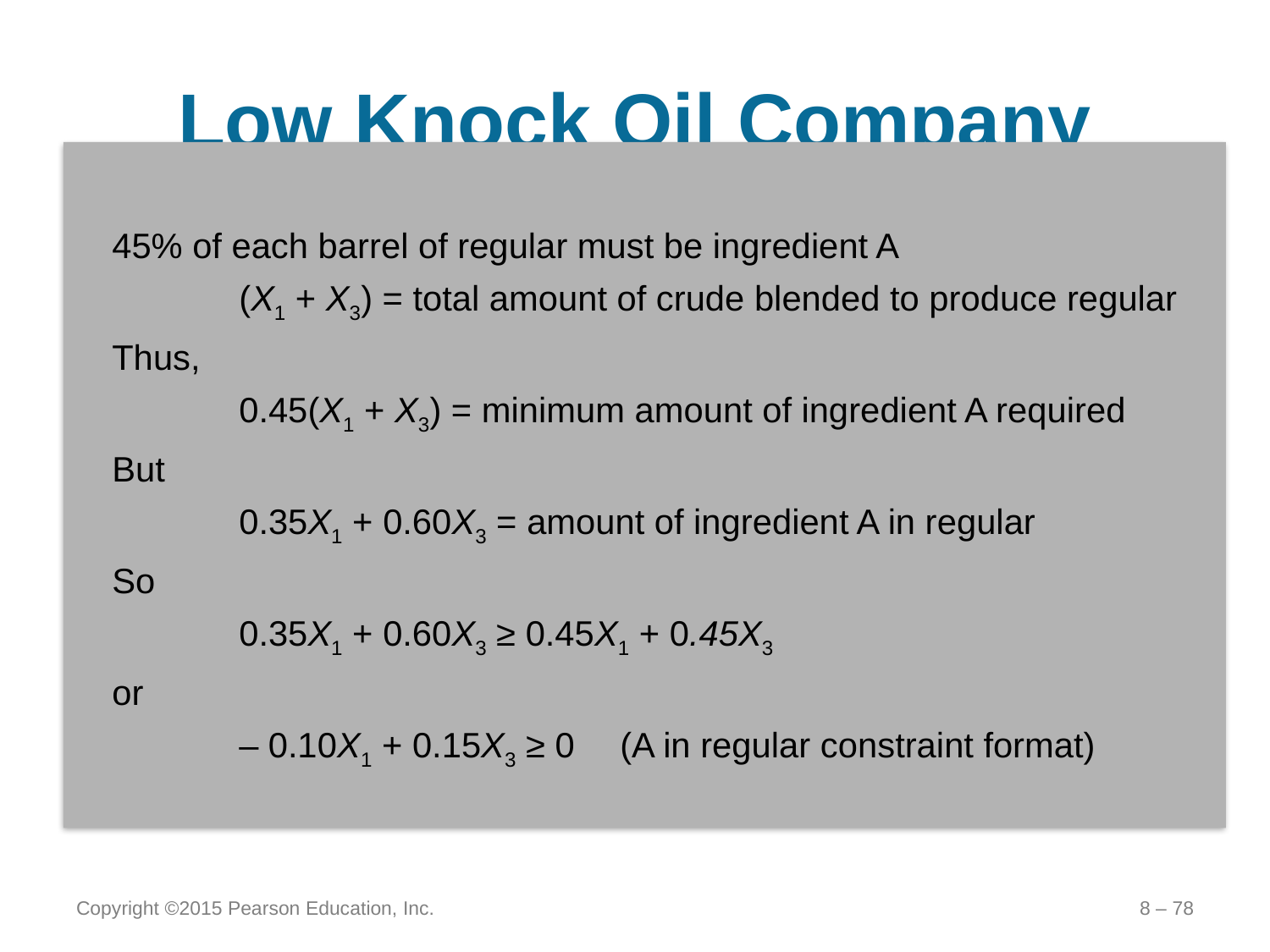

# Low Knock Oil Company

45% of each barrel of regular must be ingredient A
	(X1 + X3) = total amount of crude blended to produce regular
Thus,
	0.45(X1 + X3) = minimum amount of ingredient A required
But
	0.35X1 + 0.60X3 = amount of ingredient A in regular
So
	0.35X1 + 0.60X3 ≥ 0.45X1 + 0.45X3
or
	– 0.10X1 + 0.15X3 ≥ 0	(A in regular constraint format)
Formulation
Minimize cost = $30X1 + $30X2 + $34.80X3 + $34.80X4
| subject to |  |  |  |  |  |  |
| --- | --- | --- | --- | --- | --- | --- |
| X1 |  | + X3 |  | ≥ | 25,000 | (demand for regular) |
|  | X2 |  | + X4 | ≥ | 32,000 | (demand for economy) |
Copyright ©2015 Pearson Education, Inc.
8 – 78